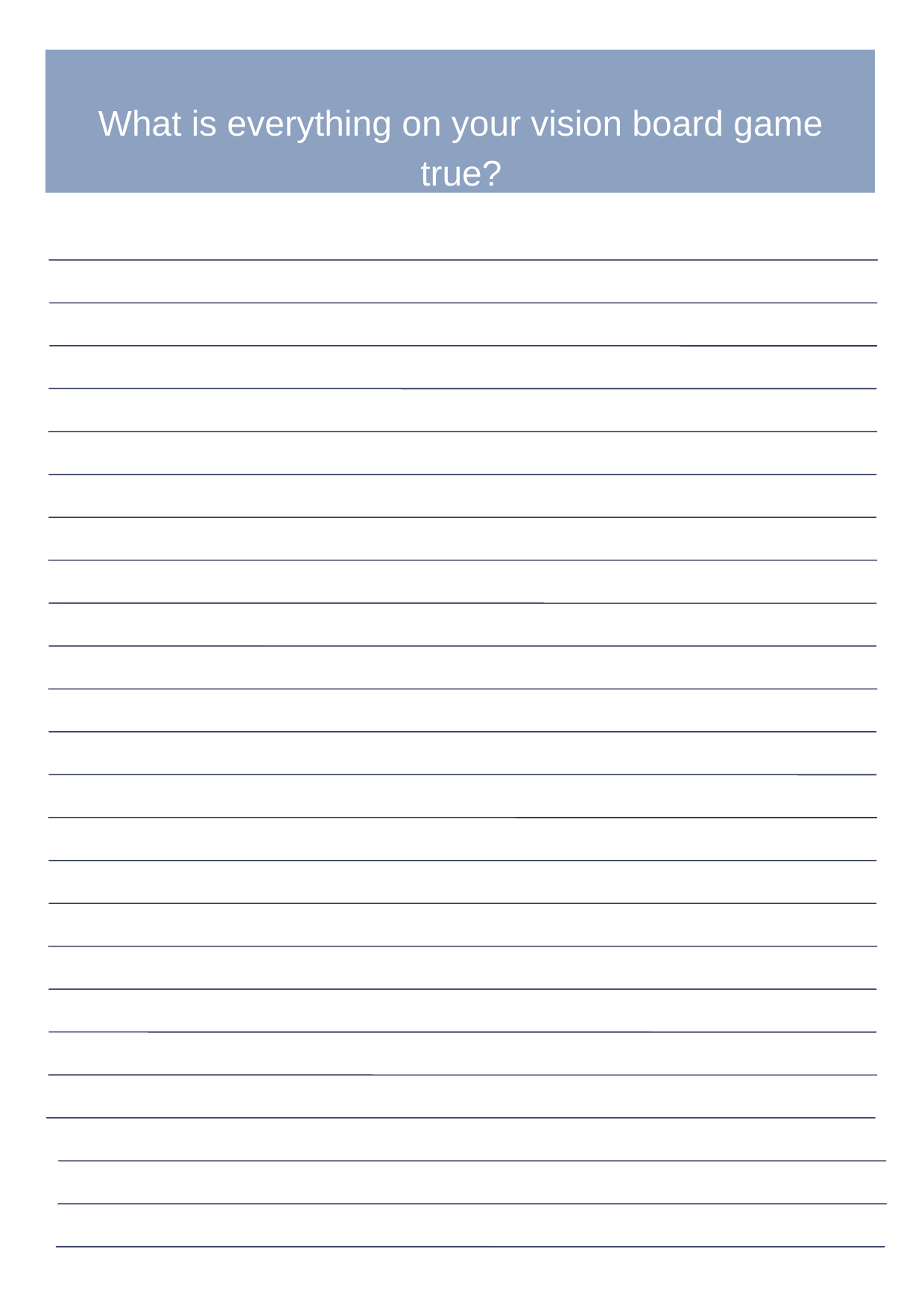

What is everything on your vision board game true?